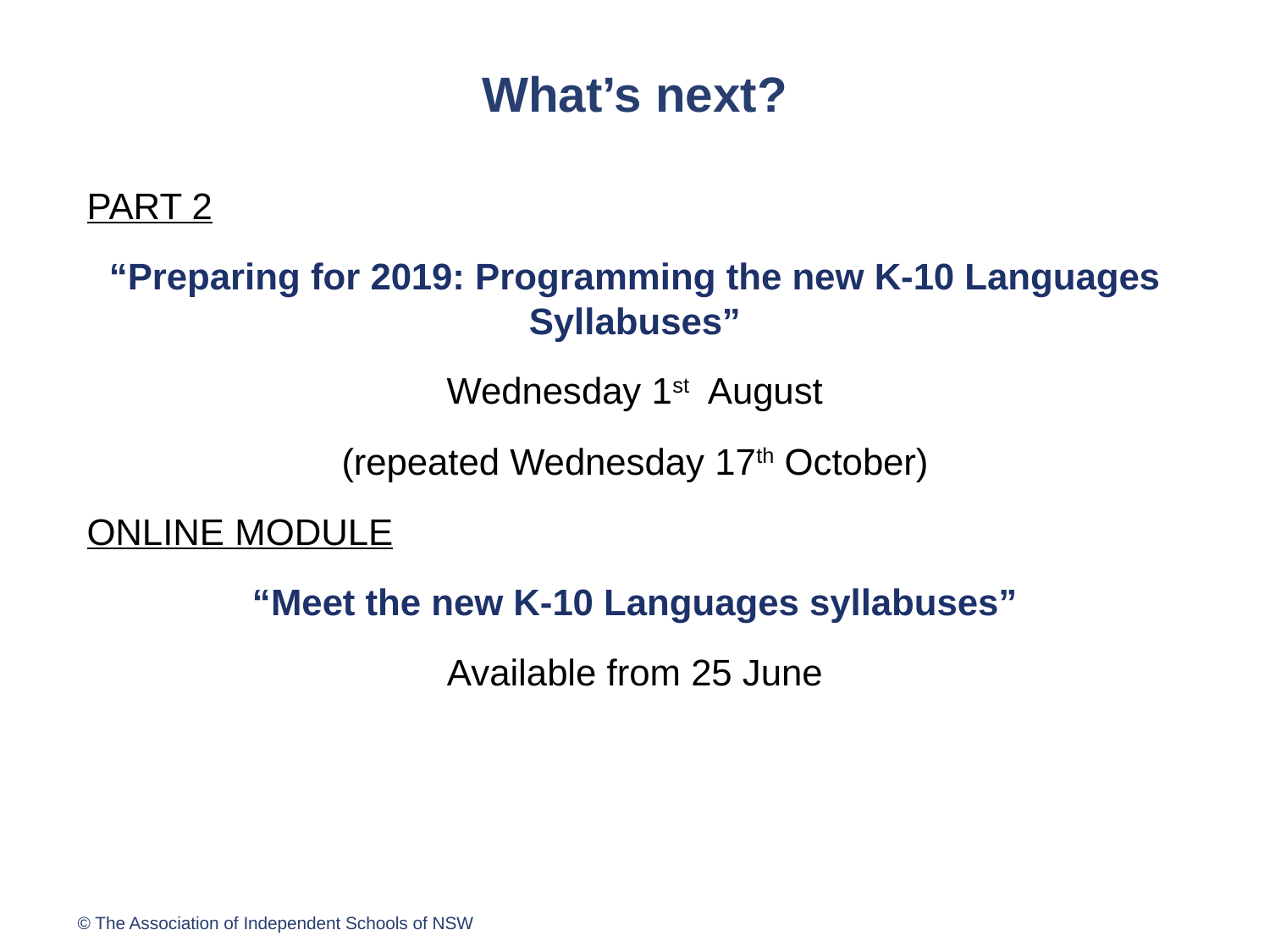

# What’s next?
PART 2
“Preparing for 2019: Programming the new K-10 Languages Syllabuses”
Wednesday 1st  August
(repeated Wednesday 17th October)
ONLINE MODULE
“Meet the new K-10 Languages syllabuses”
Available from 25 June